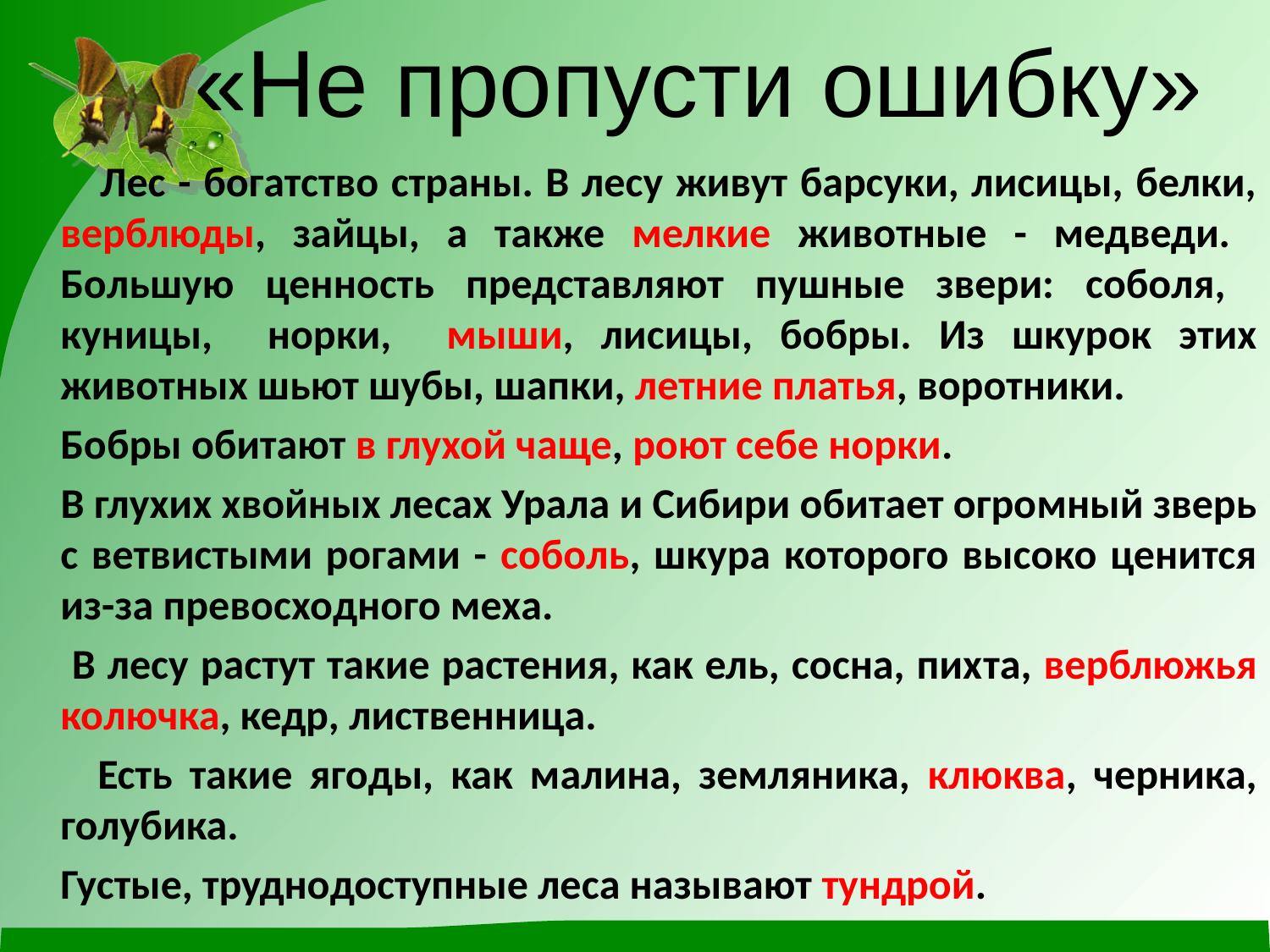

# «Не пропусти ошибку»
       Лес - богатство страны. В лесу живут барсуки, лисицы, белки, верблюды, зайцы, а также мелкие животные - медведи.  Большую ценность представ­ляют пушные звери: соболя,  куницы,  норки,  мыши, лисицы, бобры. Из шкурок этих животных шьют шубы, шапки, летние платья, воротники.
     Бобры обитают в глухой чаще, роют себе норки.
     В глухих хвойных лесах Урала и Сибири обитает огромный зверь с ветвистыми рогами - соболь, шкура которого высоко ценится из-за превосходно­го меха.
     В лесу растут такие растения, как ель, сосна, пих­та, верблюжья колючка, кедр, лиственница.
     Есть такие ягоды, как малина, земляника, клюква, черника, голубика.
     Густые, труднодоступные леса называют тундрой.